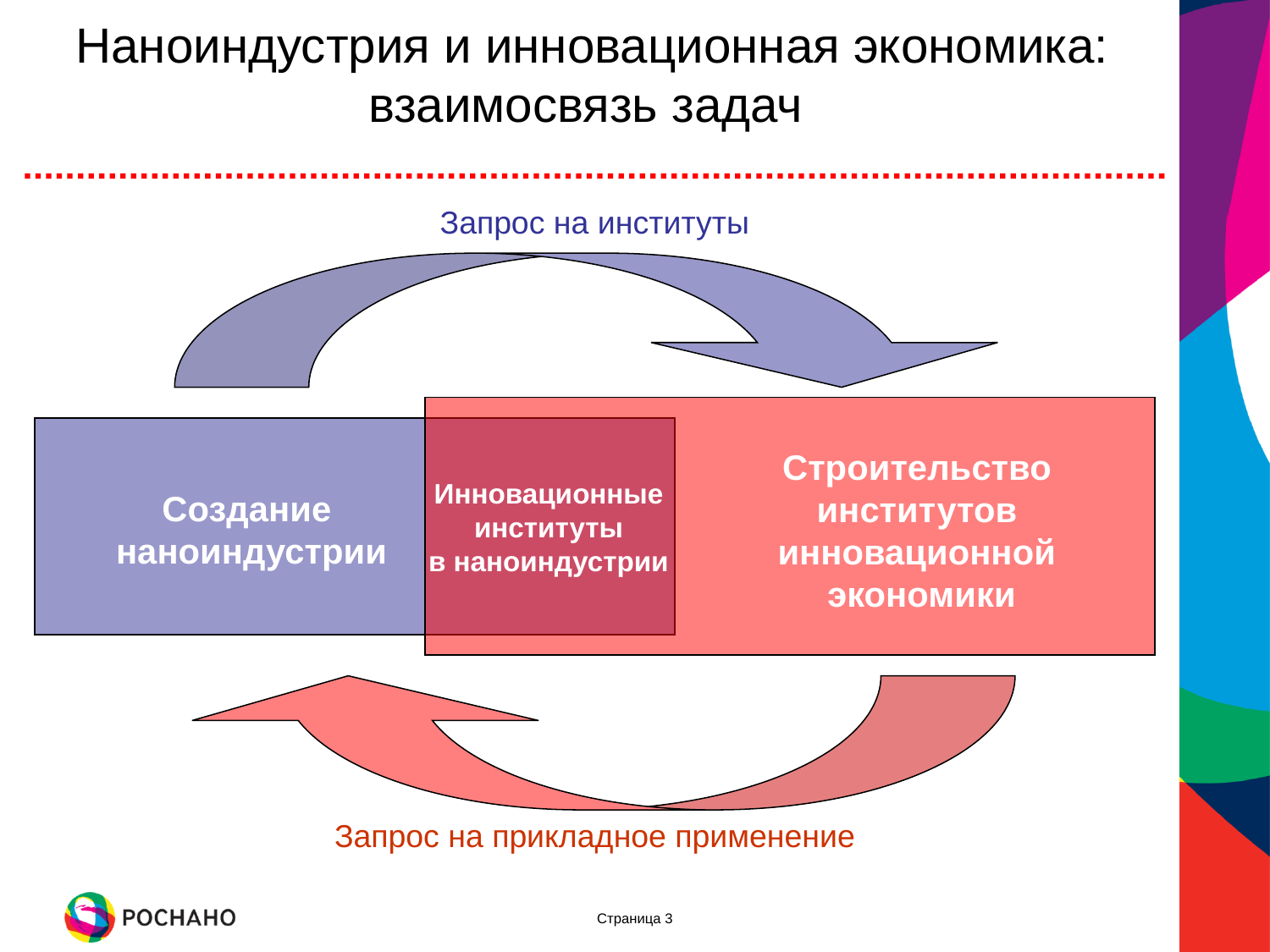

Наноиндустрия и инновационная экономика: взаимосвязь задач

Запрос на институты

Строительство
институтов
инновационной
экономики
Инновационные
институты
в наноиндустрии
Создание
наноиндустрии

Запрос на прикладное применение
Страница 3